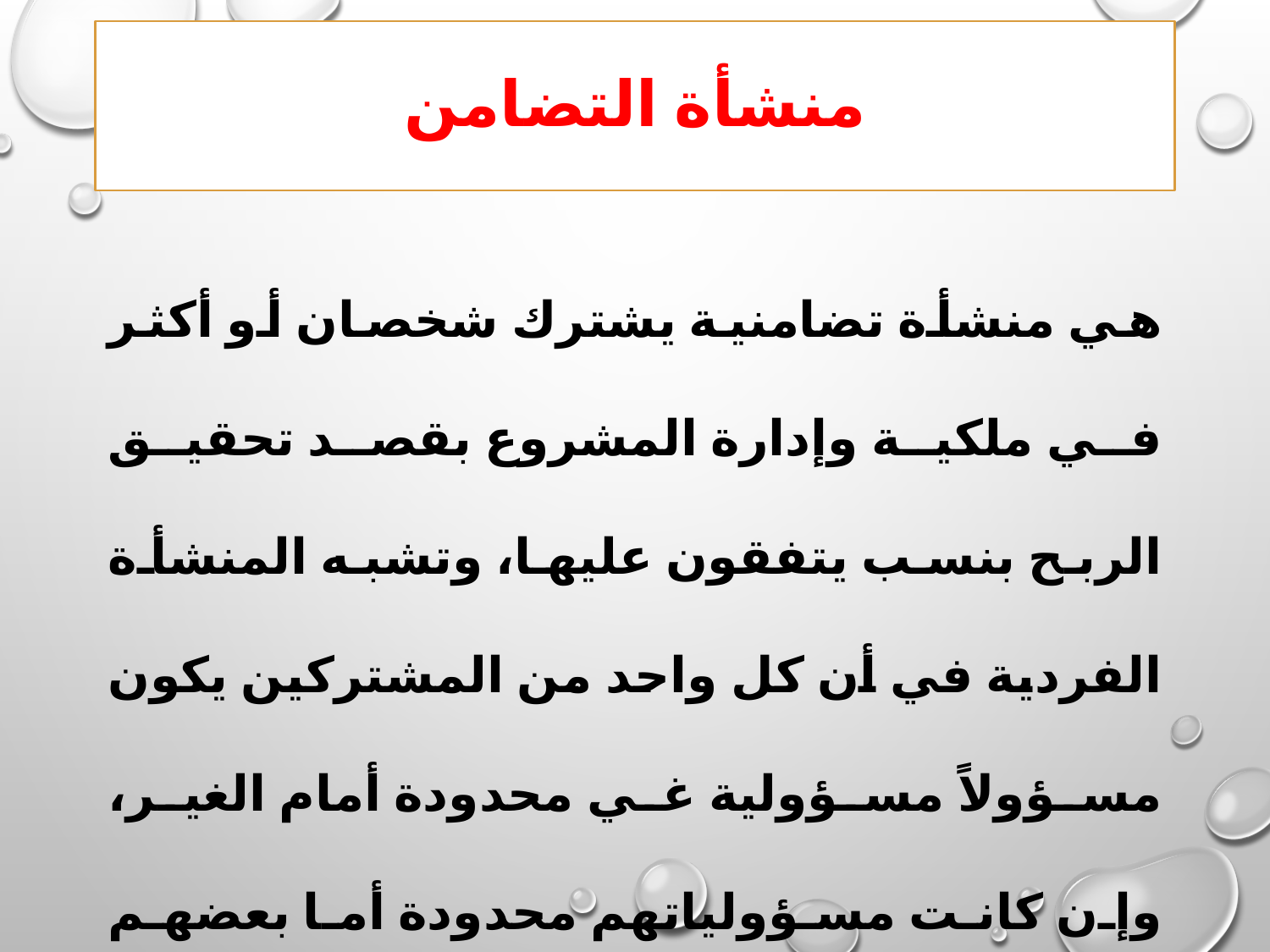

# منشأة التضامن
هي منشأة تضامنية يشترك شخصان أو أكثر في ملكية وإدارة المشروع بقصد تحقيق الربح بنسب يتفقون عليها، وتشبه المنشأة الفردية في أن كل واحد من المشتركين يكون مسؤولاً مسؤولية غي محدودة أمام الغير، وإن كانت مسؤولياتهم محدودة أما بعضهم البعض.